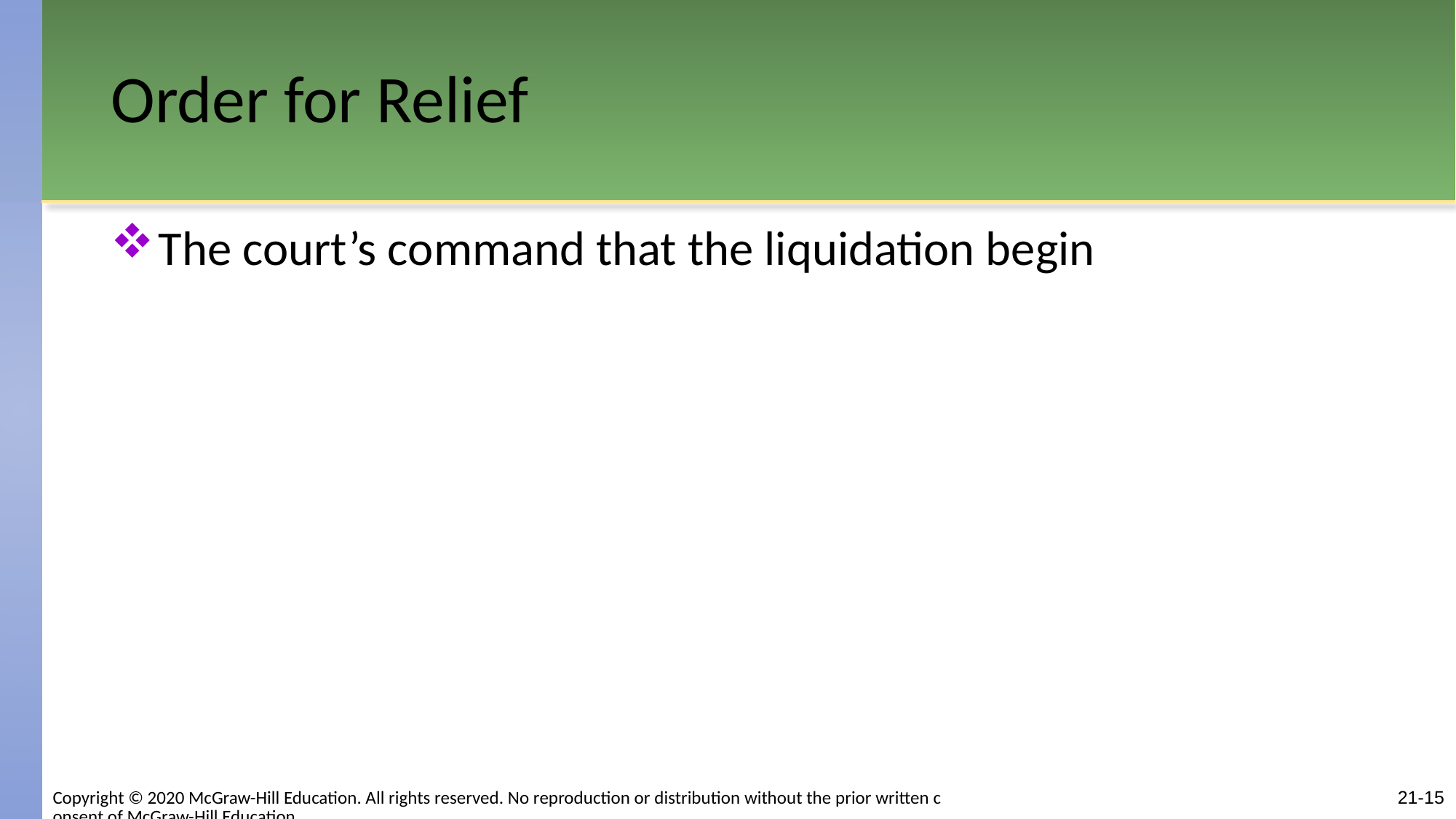

# Order for Relief
The court’s command that the liquidation begin

Copyright © 2020 McGraw-Hill Education. All rights reserved. No reproduction or distribution without the prior written consent of McGraw-Hill Education.
21-15